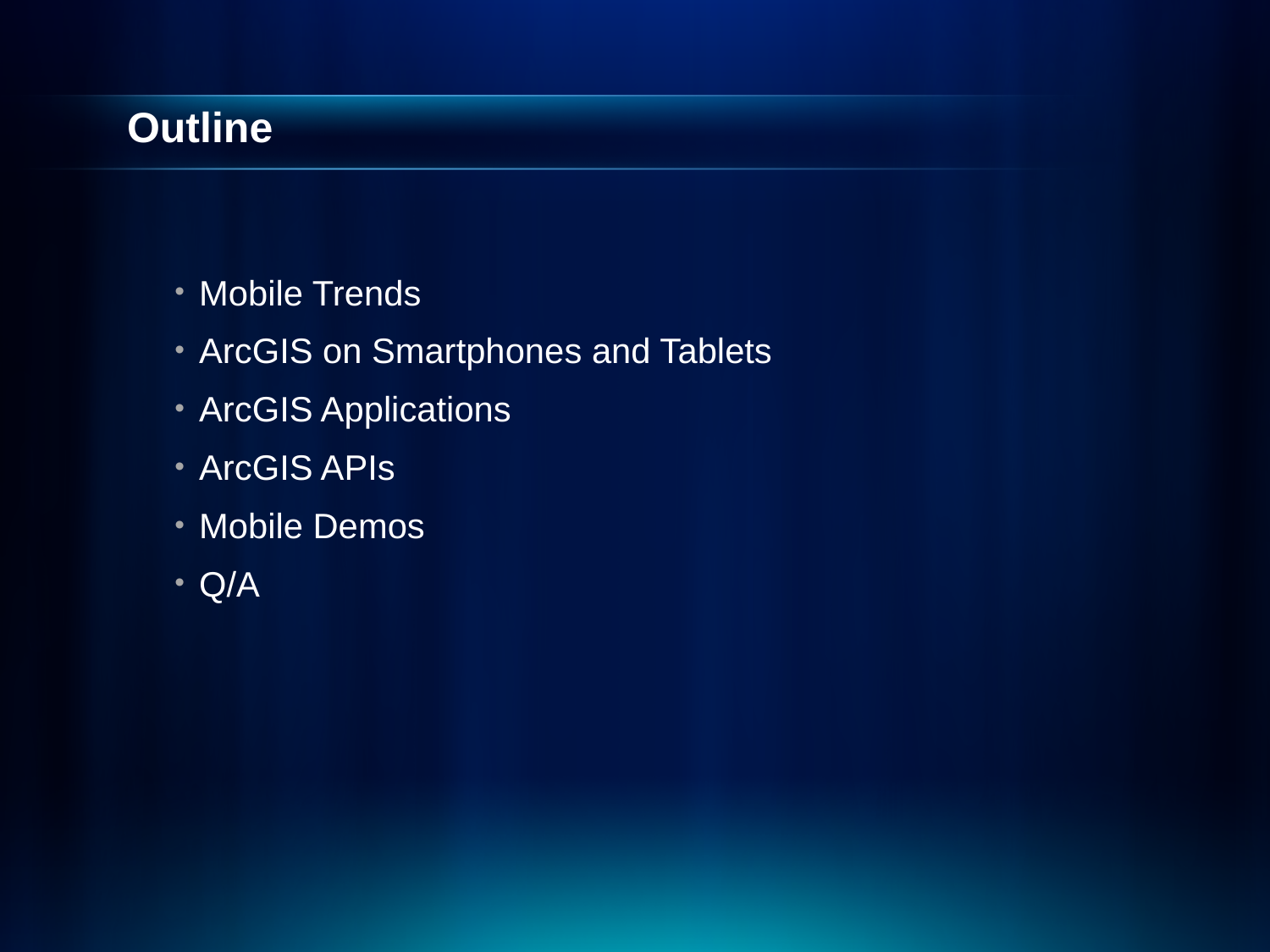

# Outline
Mobile Trends
ArcGIS on Smartphones and Tablets
ArcGIS Applications
ArcGIS APIs
Mobile Demos
Q/A